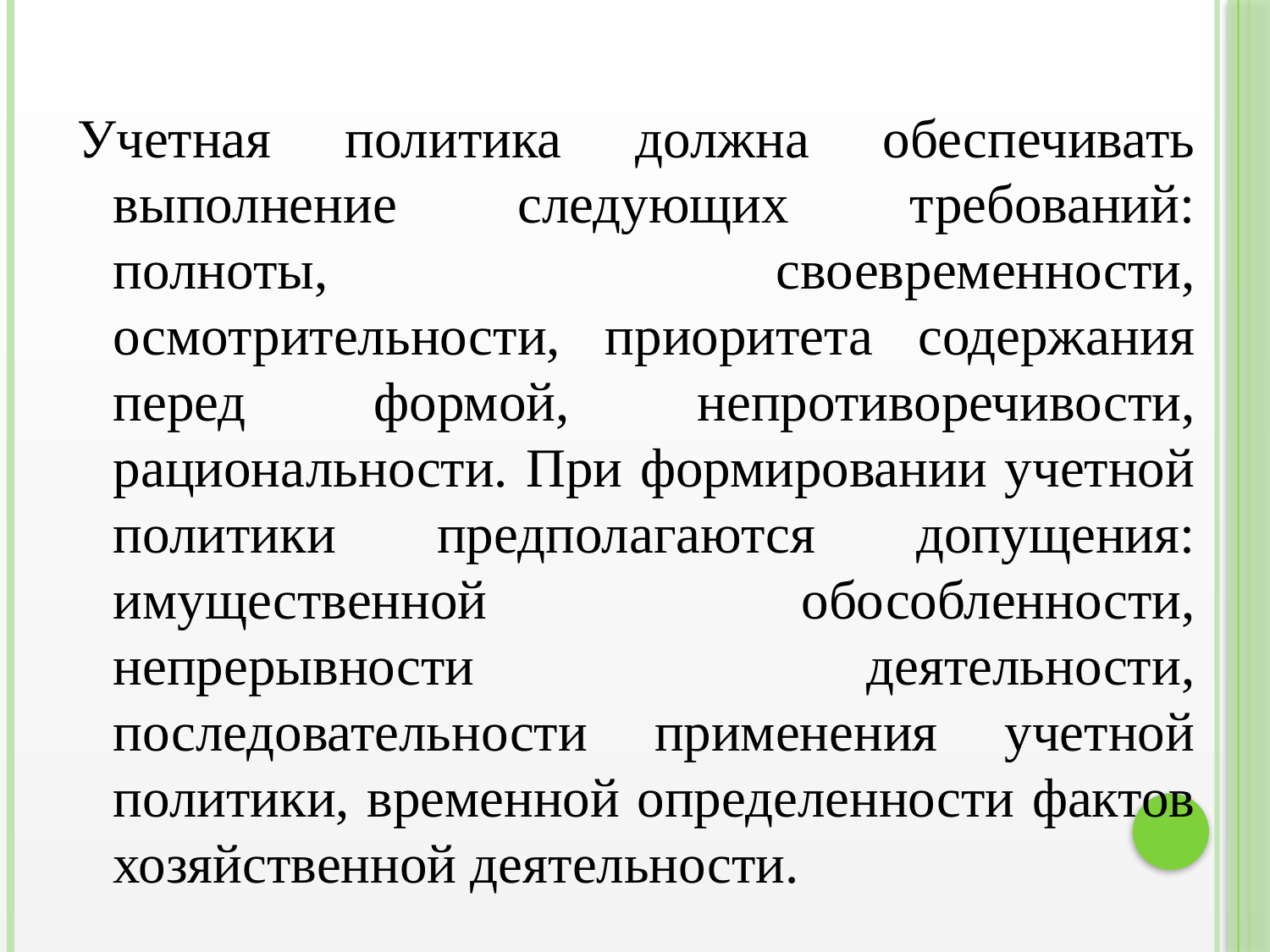

Учетная политика должна обеспечивать выполнение следующих требований: полноты, своевременности, осмотрительности, приоритета содержания перед формой, непротиворечивости, рациональности. При формировании учетной политики предполагаются допущения: имущественной обособленности, непрерывности деятельности, последовательности применения учетной политики, временной определенности фактов хозяйственной деятельности.